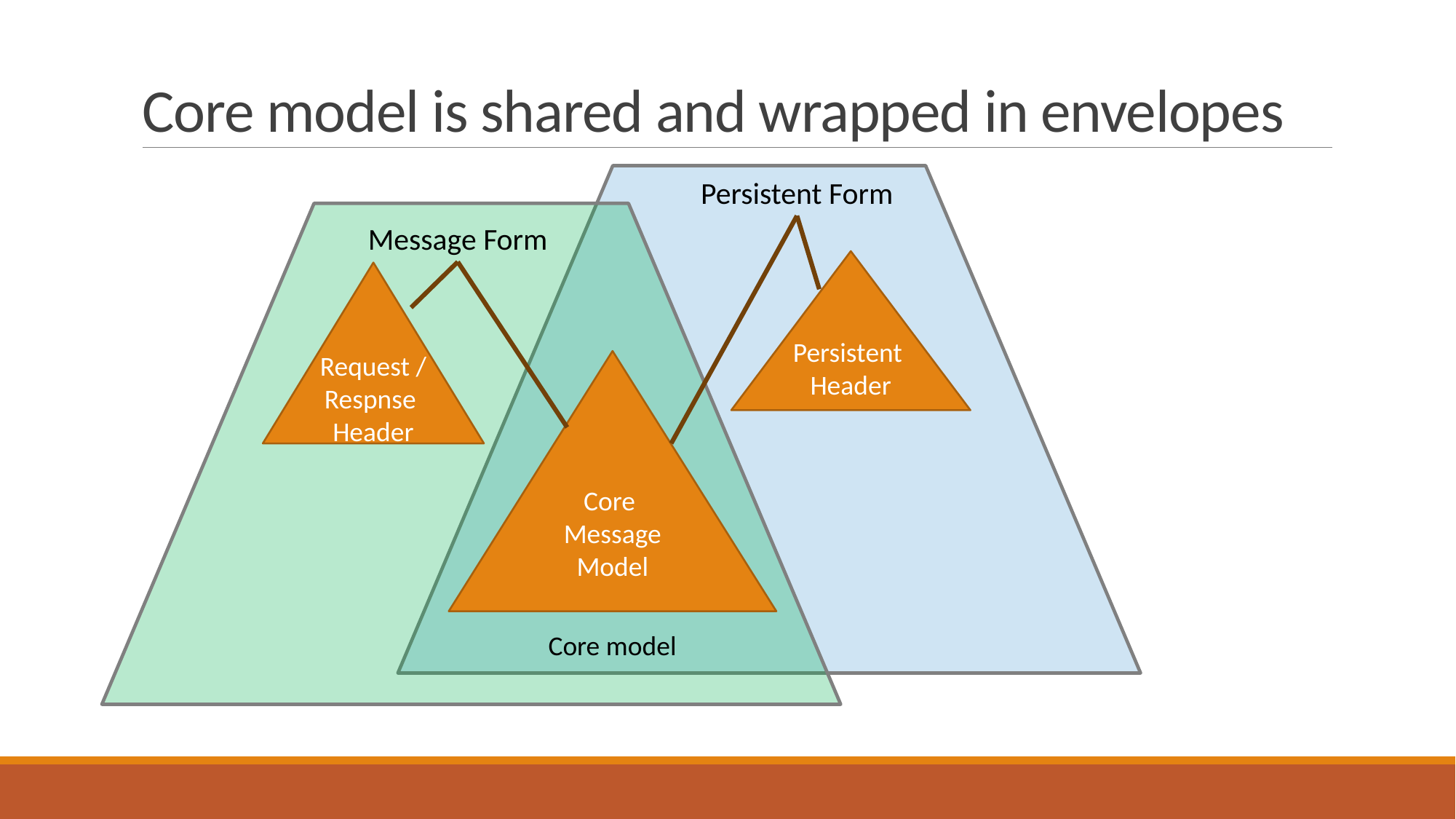

# Core model is shared and wrapped in envelopes

Persistent Form

Message Form
Persistent
Header
Request /
Respnse
Header
Core
Message
Model
Core model